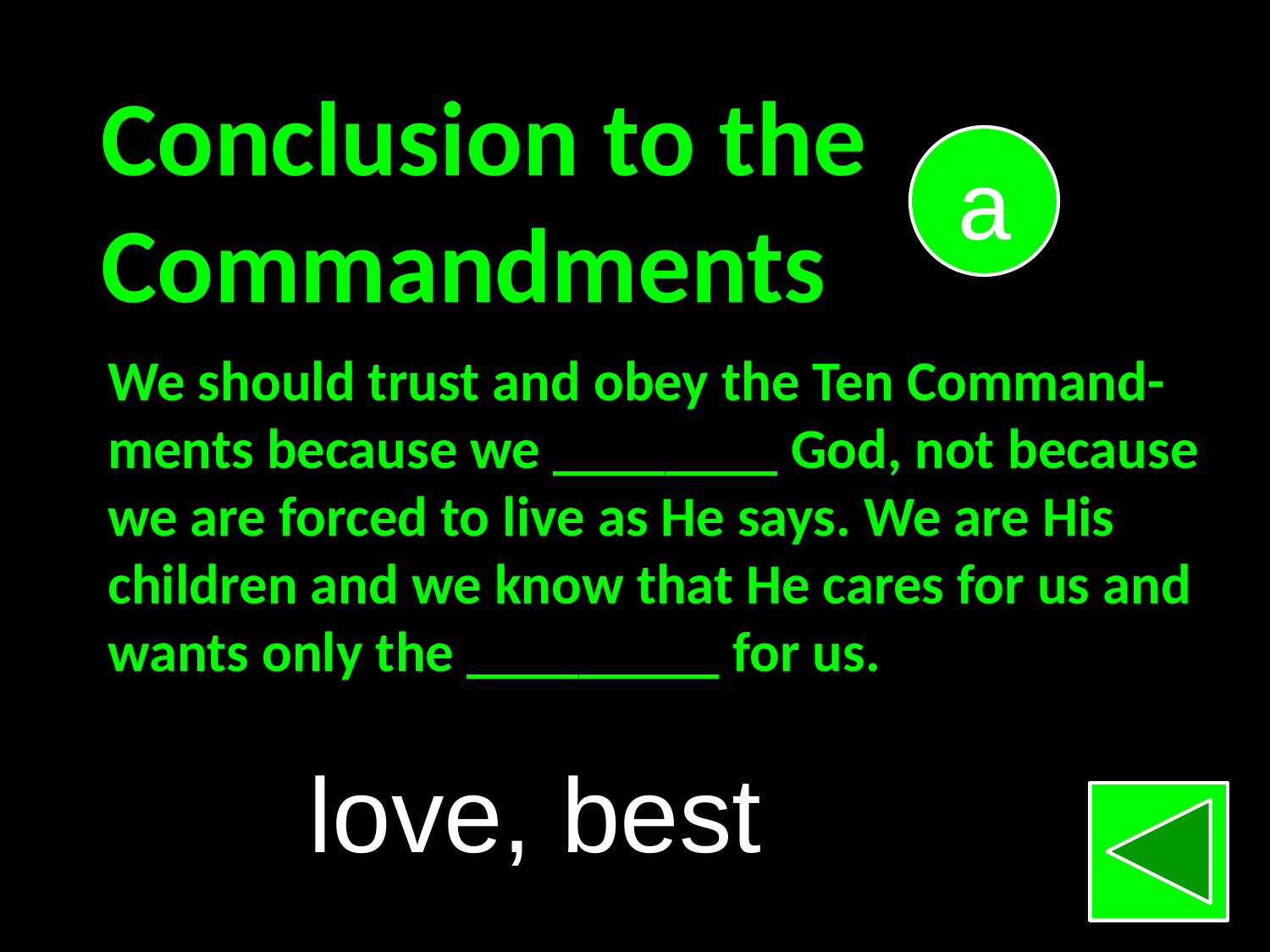

Conclusion to the
Commandments
a
We should trust and obey the Ten Command-
ments because we ________ God, not because
we are forced to live as He says. We are His
children and we know that He cares for us and
wants only the _________ for us.
love, best